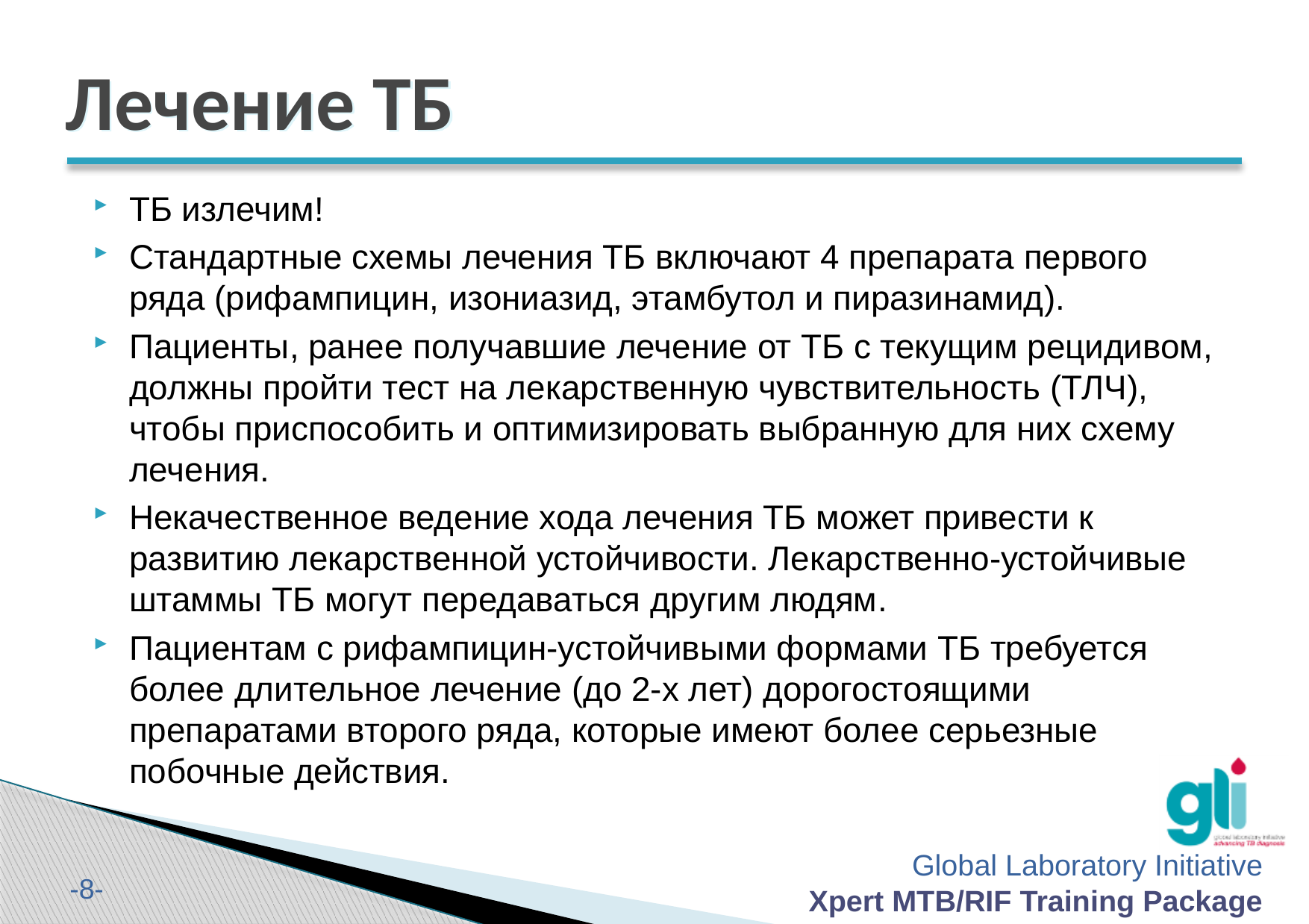

# Лечение ТБ
ТБ излечим!
Стандартные схемы лечения ТБ включают 4 препарата первого ряда (рифампицин, изониазид, этамбутол и пиразинамид).
Пациенты, ранее получавшие лечение от ТБ с текущим рецидивом, должны пройти тест на лекарственную чувствительность (ТЛЧ), чтобы приспособить и оптимизировать выбранную для них схему лечения.
Некачественное ведение хода лечения ТБ может привести к развитию лекарственной устойчивости. Лекарственно-устойчивые штаммы ТБ могут передаваться другим людям.
Пациентам с рифампицин-устойчивыми формами ТБ требуется более длительное лечение (до 2-х лет) дорогостоящими препаратами второго ряда, которые имеют более серьезные побочные действия.